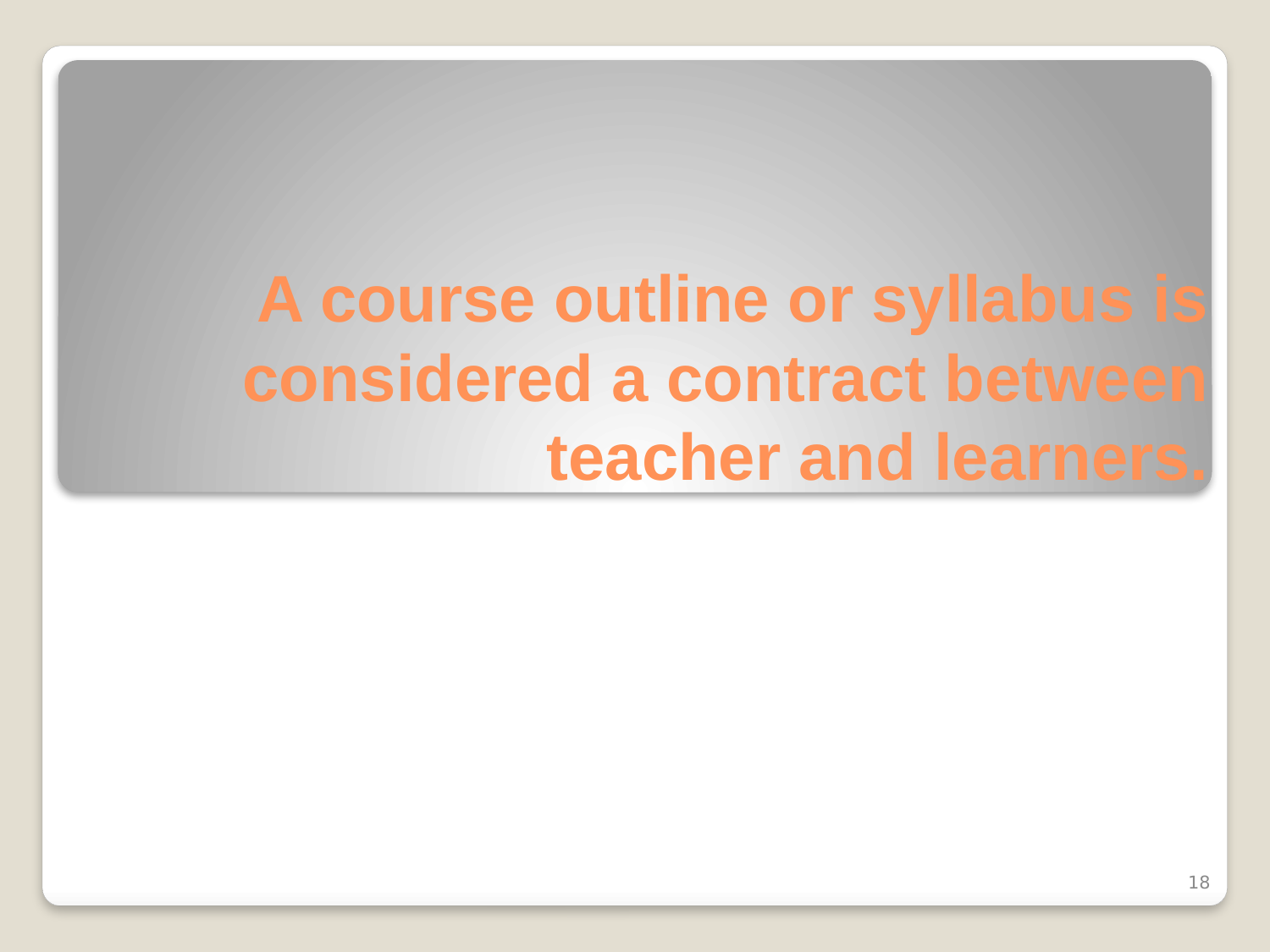

# A course outline or syllabus is considered a contract between teacher and learners.
18